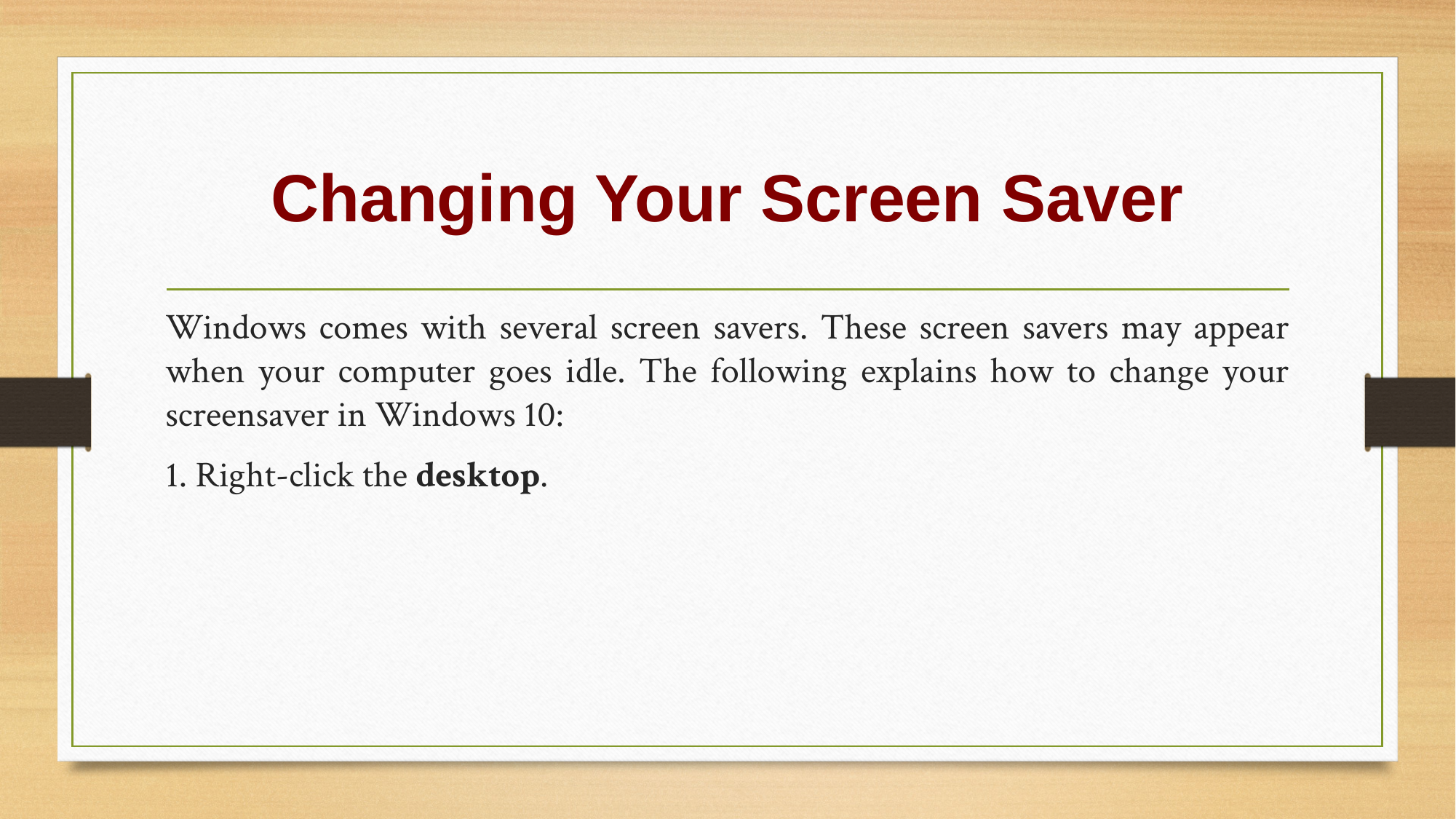

# Changing Your Screen Saver
Windows comes with several screen savers. These screen savers may appear when your computer goes idle. The following explains how to change your screensaver in Windows 10:
1. Right-click the desktop.